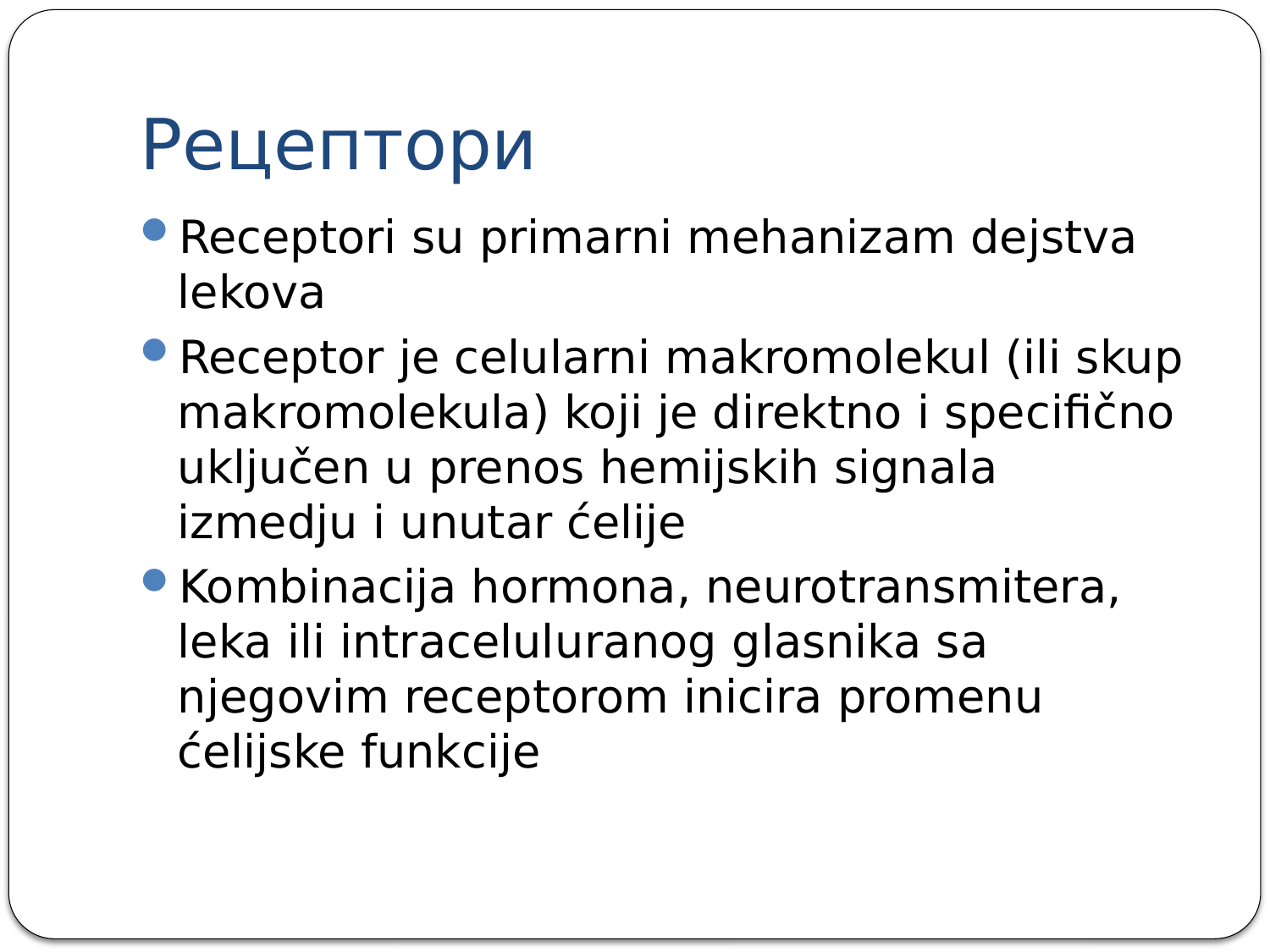

# Рецептори
Receptori su primarni mehanizam dejstva lekova
Receptor je celularni makromolekul (ili skup makromolekula) koji je direktno i specifično uključen u prenos hemijskih signala izmedju i unutar ćelije
Kombinacija hormona, neurotransmitera, leka ili intraceluluranog glasnika sa njegovim receptorom inicira promenu ćelijske funkcije